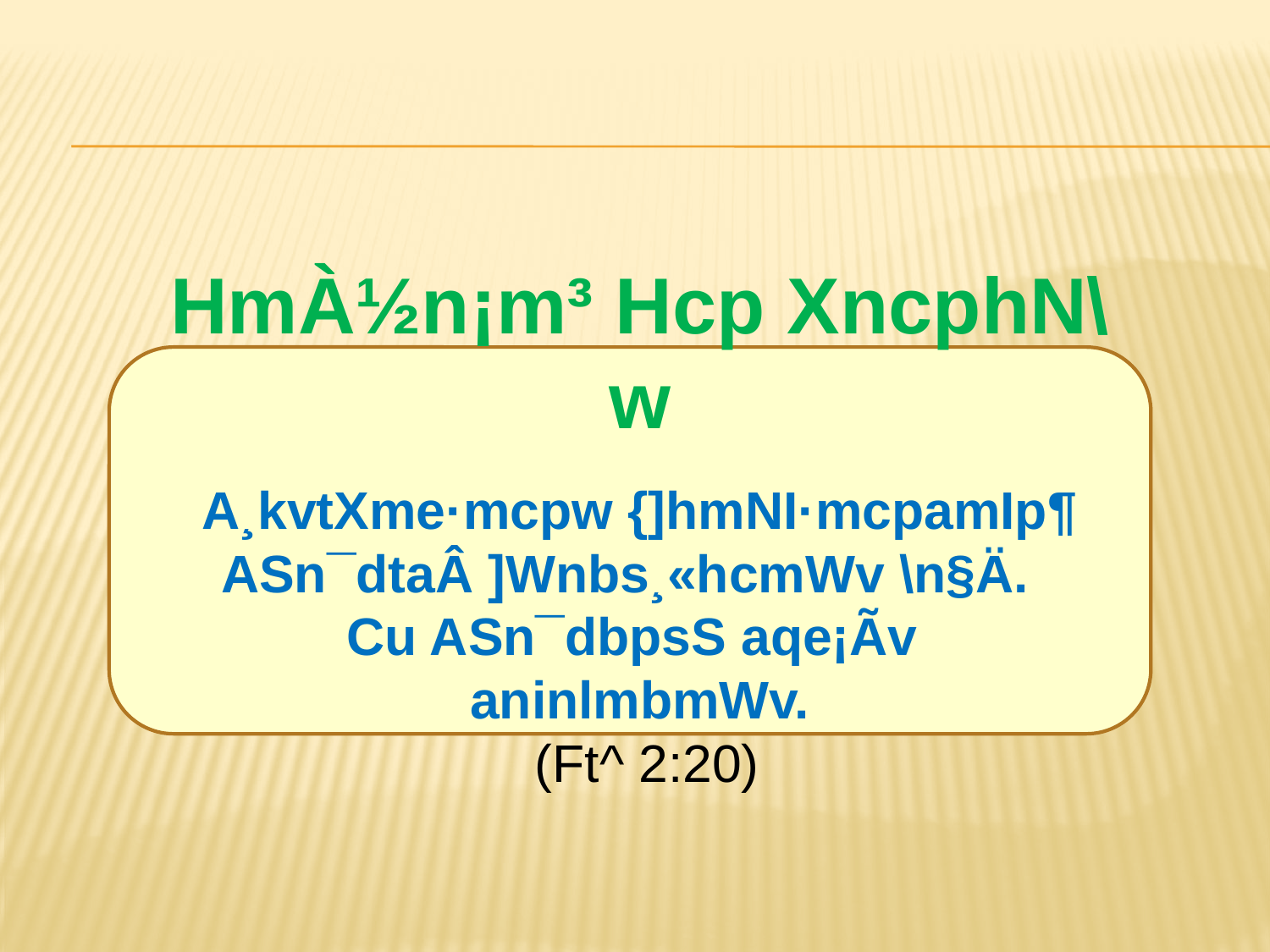

HmÀ½n¡m³ Hcp XncphN\w

A¸kvtXme·mcpw {]hmNI·mcpamIp¶ ASn¯dtaÂ ]Wnbs¸«hcmWv \n§Ä.
Cu ASn¯dbpsS aqe¡Ãv
aninlmbmWv.
 (Ft^ 2:20)